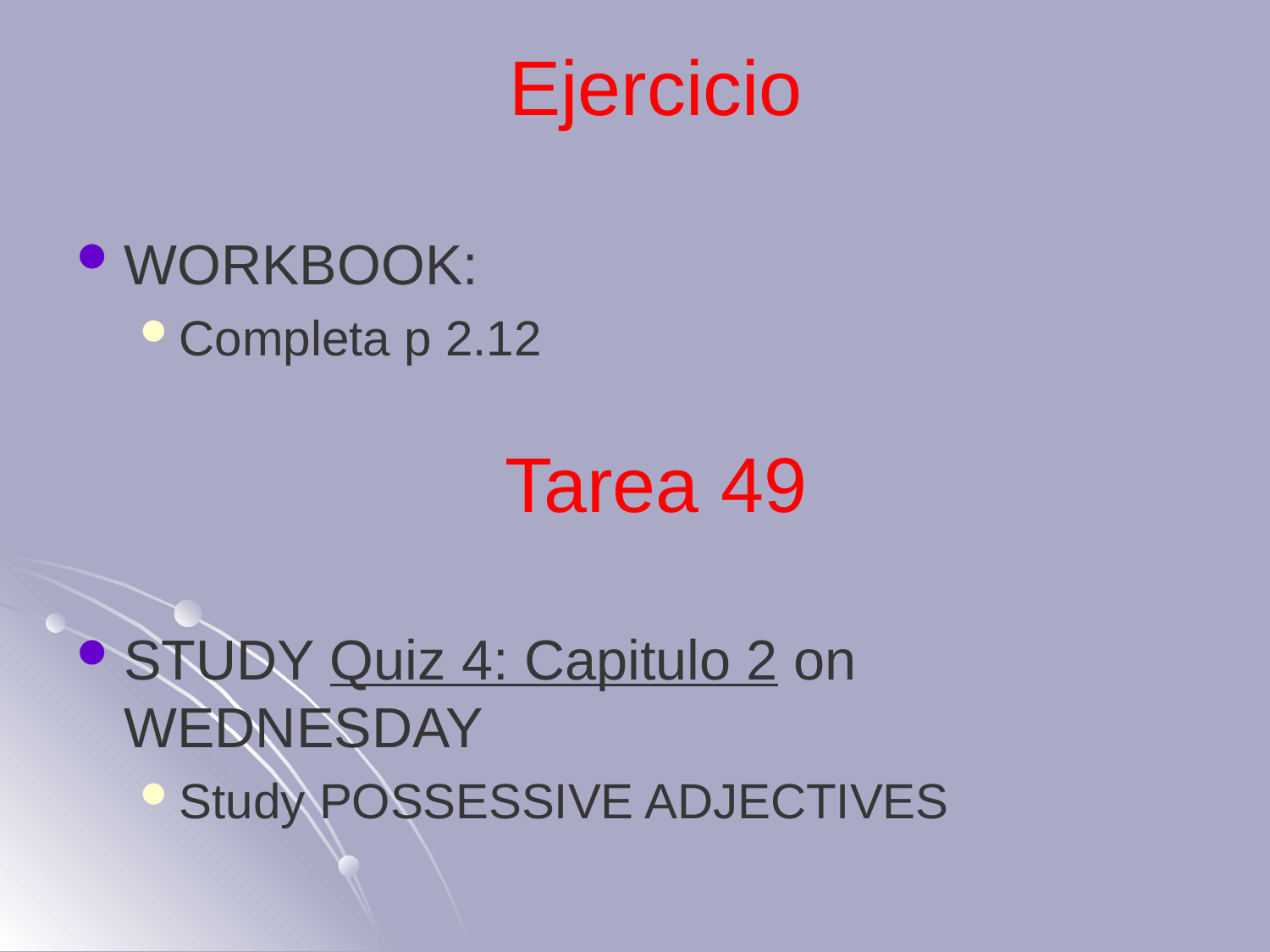

Ejercicio
WORKBOOK:
Completa p 2.12

STUDY Quiz 4: Capitulo 2 on WEDNESDAY
Study POSSESSIVE ADJECTIVES
# Tarea 49